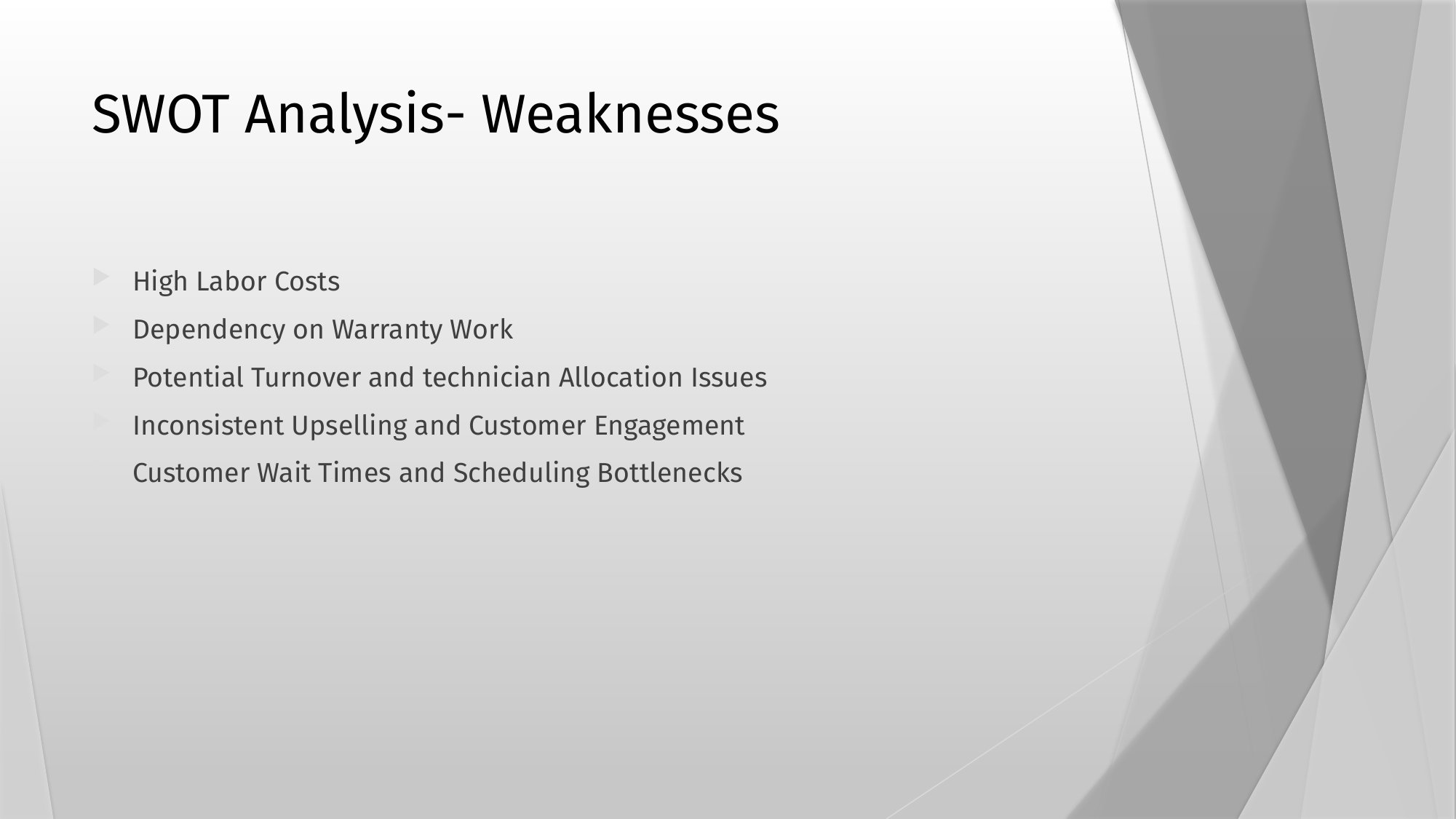

# SWOT Analysis- Weaknesses
High Labor Costs
Dependency on Warranty Work
Potential Turnover and technician Allocation Issues
Inconsistent Upselling and Customer Engagement
Customer Wait Times and Scheduling Bottlenecks